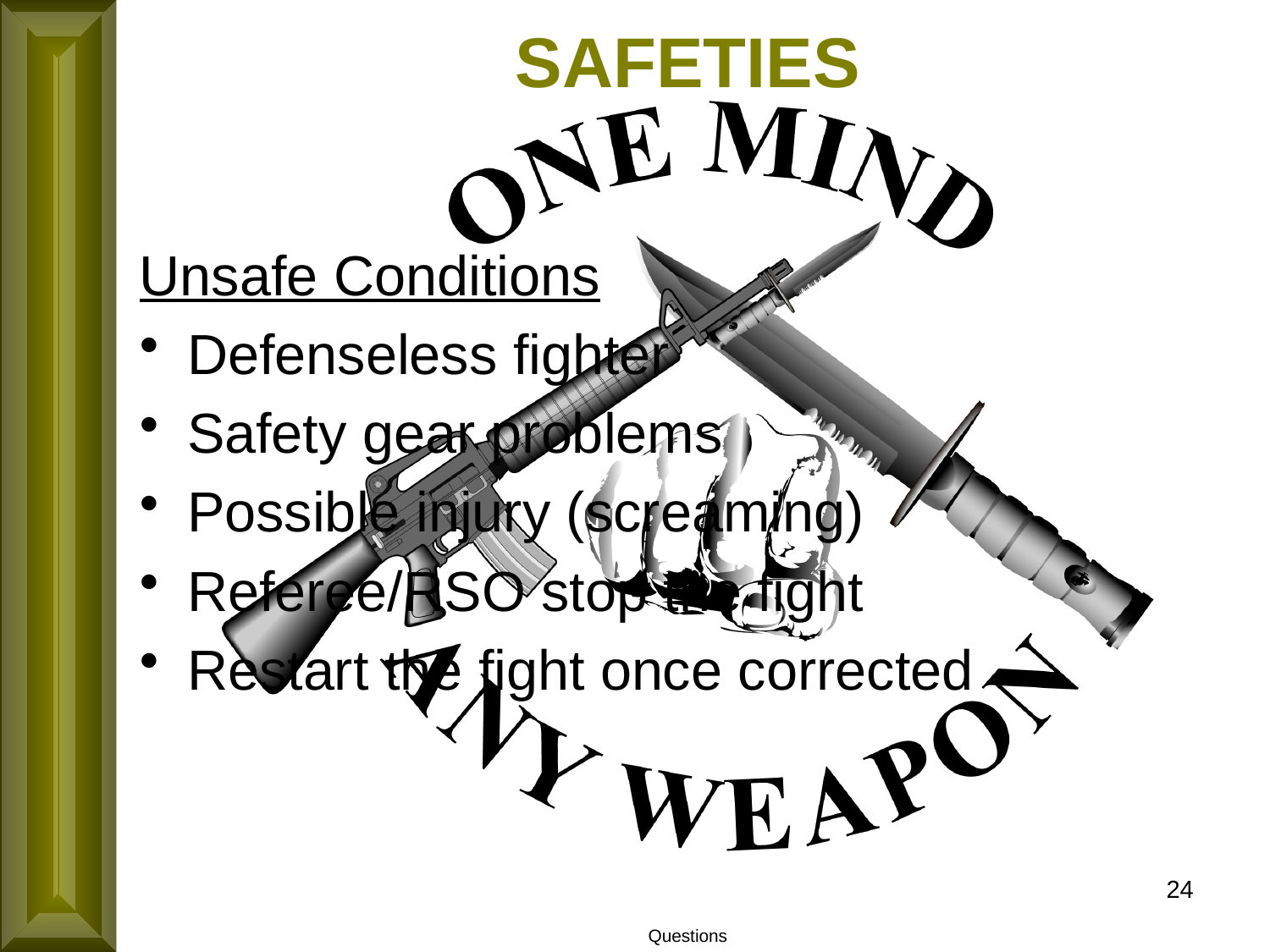

SAFETIES
Unsafe Conditions
Defenseless fighter
Safety gear problems
Possible injury (screaming)
Referee/RSO stop the fight
Restart the fight once corrected
24
Questions